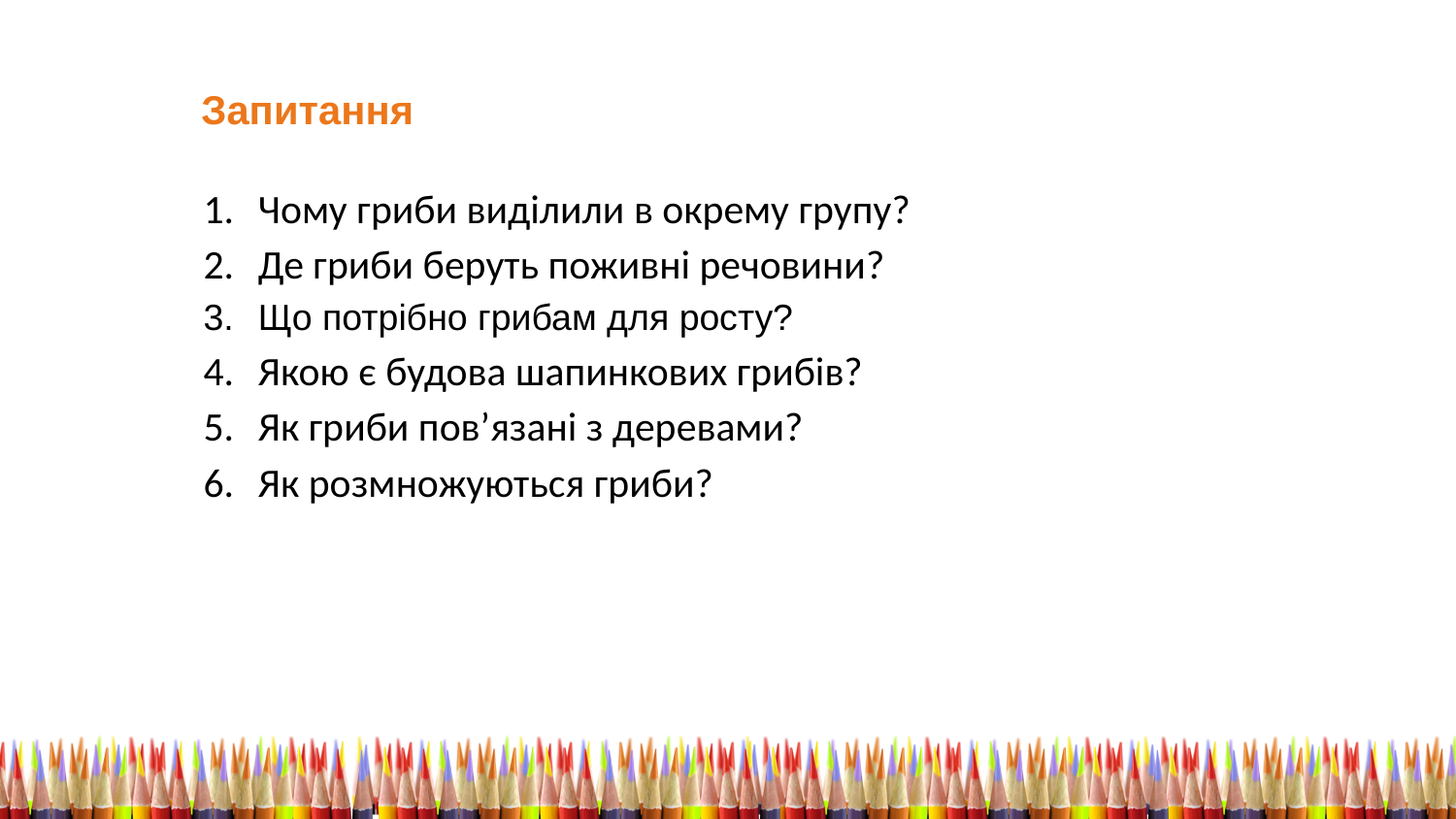

Запитання
Чому гриби виділили в окрему групу?
Де гриби беруть поживні речовини?
Що потрібно грибам для росту?
Якою є будова шапинкових грибів?
Як гриби пов’язані з деревами?
Як розмножуються гриби?